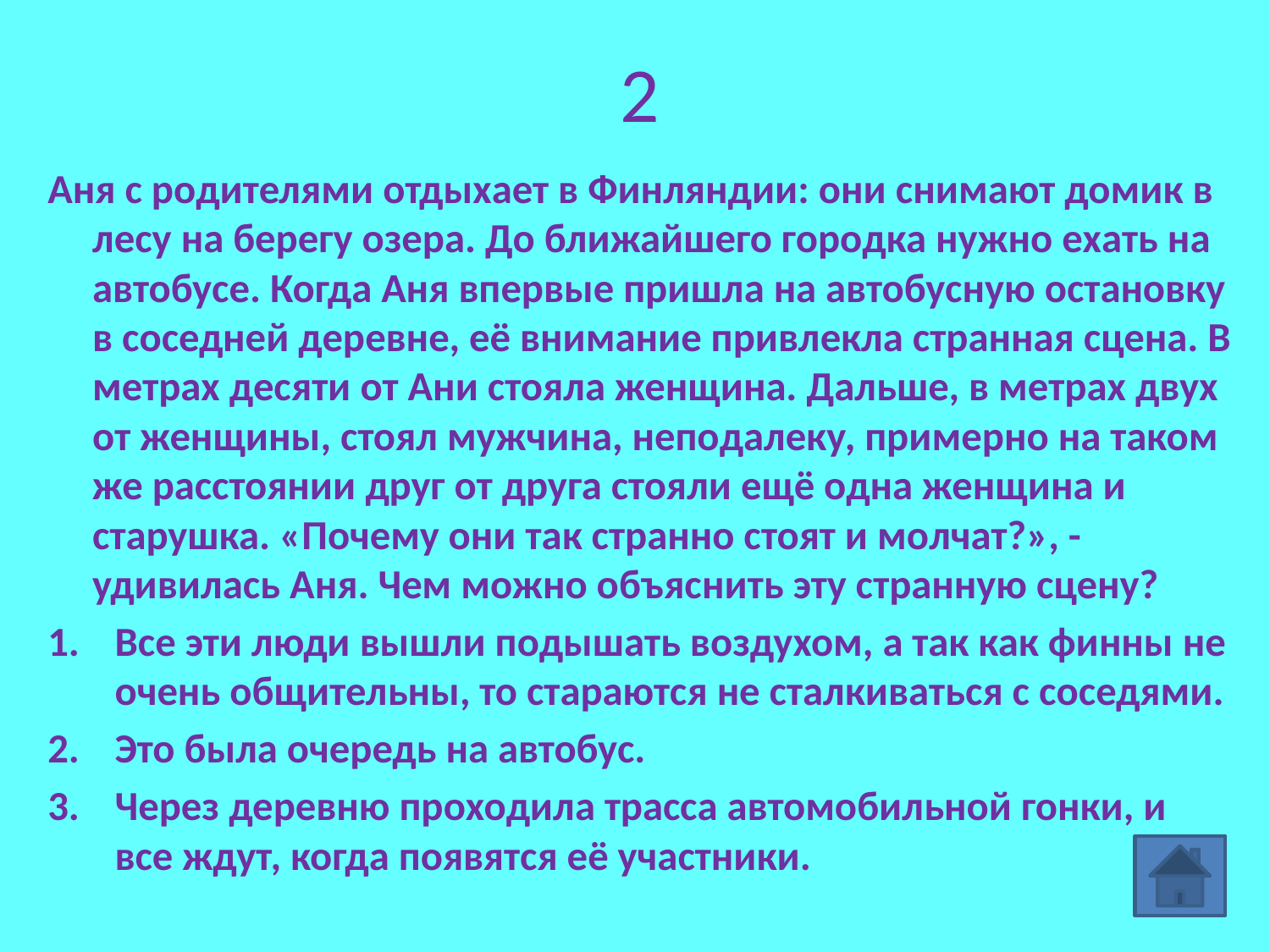

# 2
Аня с родителями отдыхает в Финляндии: они снимают домик в лесу на берегу озера. До ближайшего городка нужно ехать на автобусе. Когда Аня впервые пришла на автобусную остановку в соседней деревне, её внимание привлекла странная сцена. В метрах десяти от Ани стояла женщина. Дальше, в метрах двух от женщины, стоял мужчина, неподалеку, примерно на таком же расстоянии друг от друга стояли ещё одна женщина и старушка. «Почему они так странно стоят и молчат?», - удивилась Аня. Чем можно объяснить эту странную сцену?
Все эти люди вышли подышать воздухом, а так как финны не очень общительны, то стараются не сталкиваться с соседями.
Это была очередь на автобус.
Через деревню проходила трасса автомобильной гонки, и все ждут, когда появятся её участники.